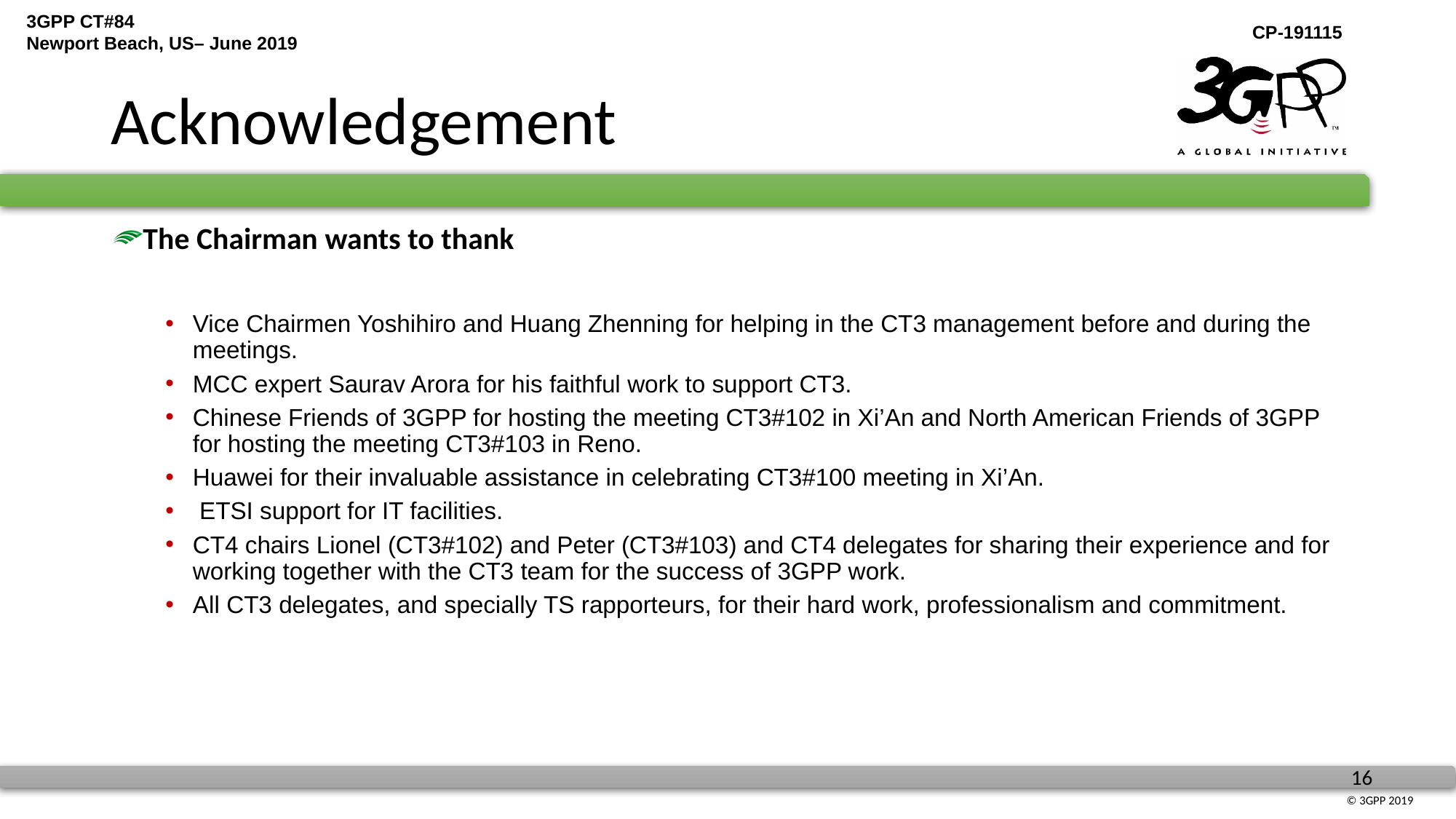

# Acknowledgement
The Chairman wants to thank

Vice Chairmen Yoshihiro and Huang Zhenning for helping in the CT3 management before and during the meetings.
MCC expert Saurav Arora for his faithful work to support CT3.
Chinese Friends of 3GPP for hosting the meeting CT3#102 in Xi’An and North American Friends of 3GPP for hosting the meeting CT3#103 in Reno.
Huawei for their invaluable assistance in celebrating CT3#100 meeting in Xi’An.
 ETSI support for IT facilities.
CT4 chairs Lionel (CT3#102) and Peter (CT3#103) and CT4 delegates for sharing their experience and for working together with the CT3 team for the success of 3GPP work.
All CT3 delegates, and specially TS rapporteurs, for their hard work, professionalism and commitment.